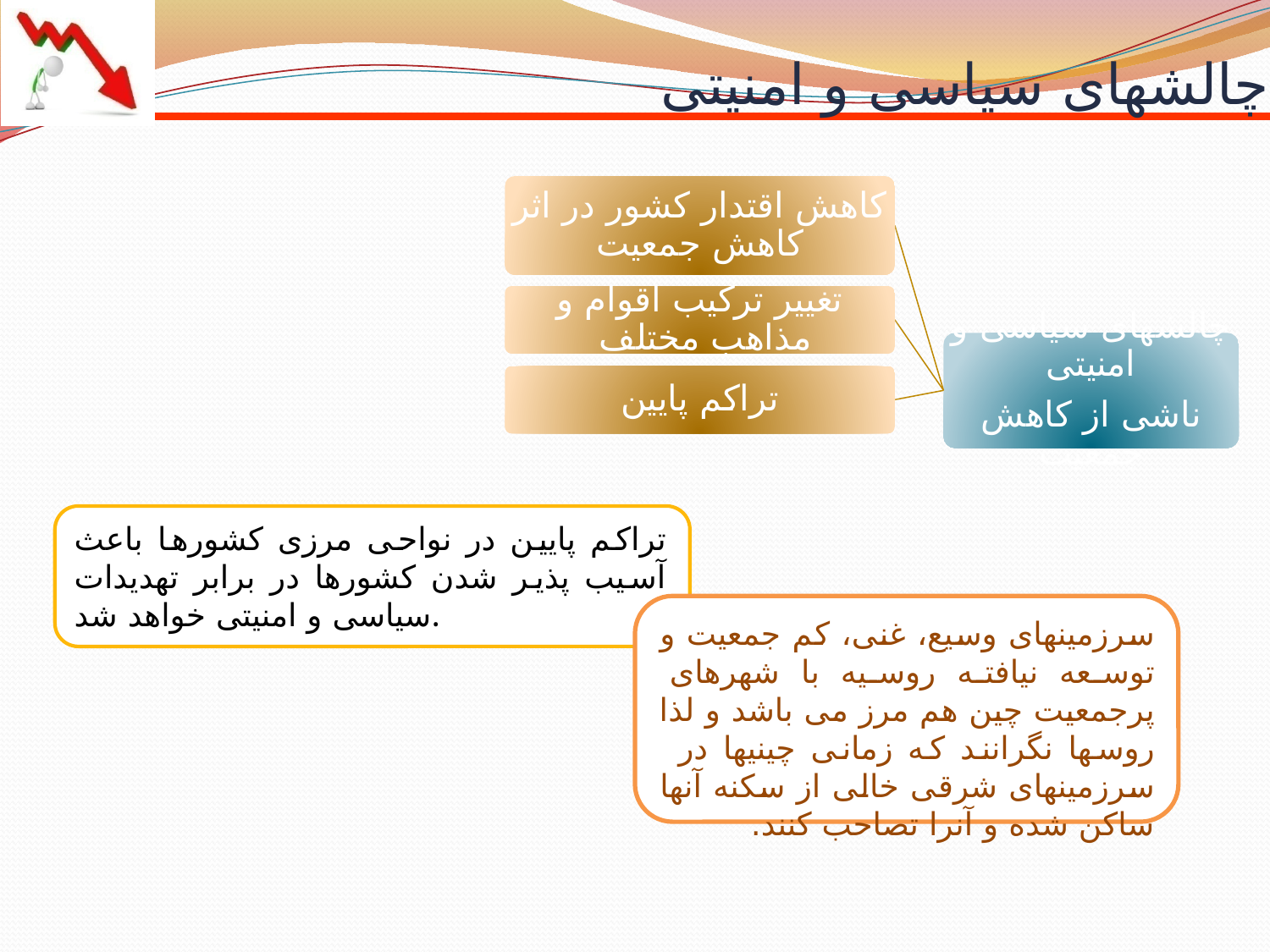

# چالشهای سیاسی و امنیتی
کاهش اقتدار کشور در اثر کاهش جمعیت
تغییر ترکیب اقوام و مذاهب مختلف

چالشهای سیاسی و امنیتی
ناشی از کاهش جمعیت

تراکم پایین

تراکم پایین در نواحی مرزی کشورها باعث آسیب پذیر شدن کشورها در برابر تهدیدات سیاسی و امنیتی خواهد شد.
سرزمینهای وسیع، غنی، کم جمعیت و توسعه نیافته روسیه با شهرهای پرجمعیت چین هم مرز می باشد و لذا روسها نگرانند که زمانی چینیها در  سرزمینهای شرقی خالی از سکنه آنها ساکن شده و آنرا تصاحب کنند.